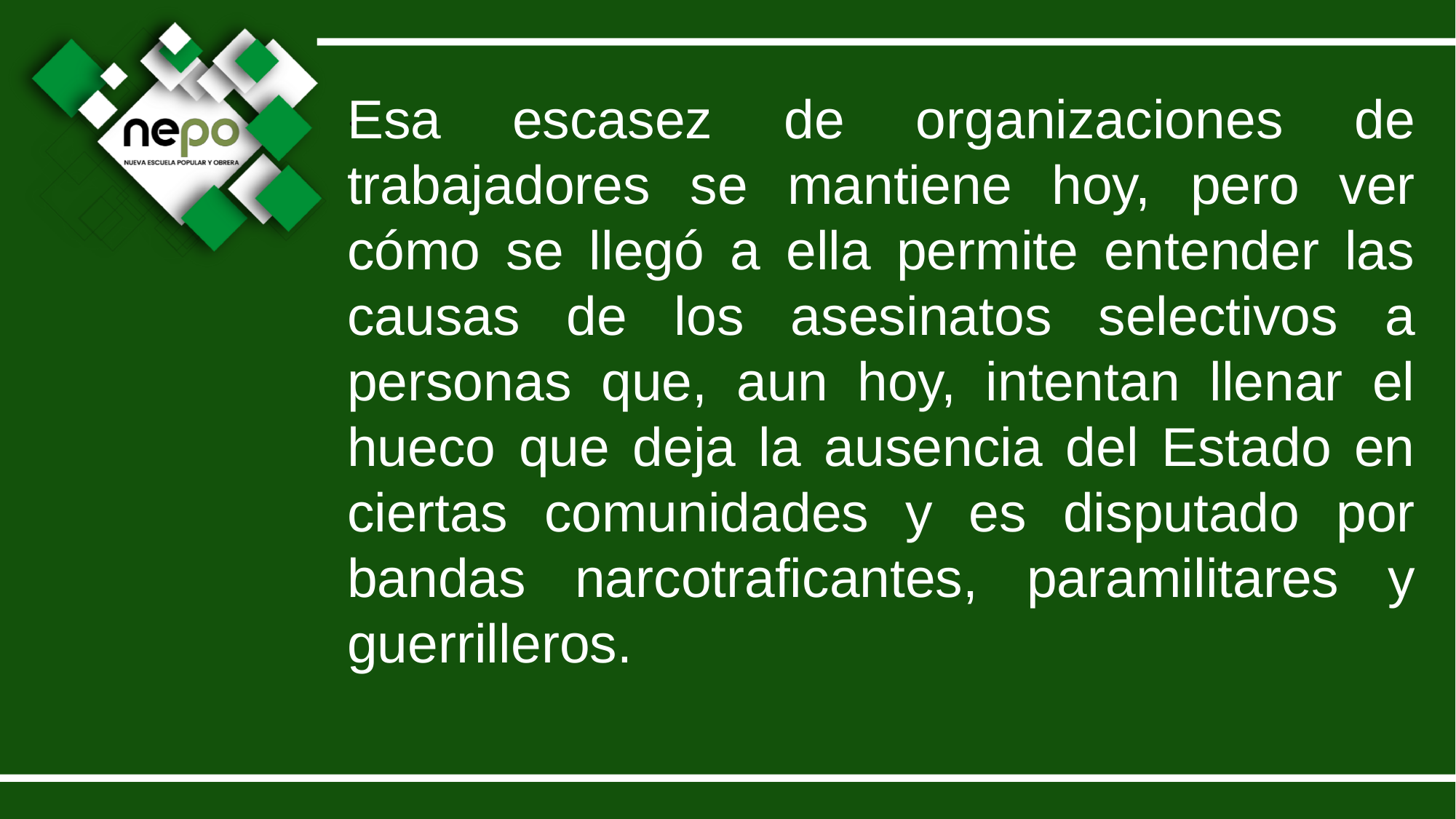

.
Esa escasez de organizaciones de trabajadores se mantiene hoy, pero ver cómo se llegó a ella permite entender las causas de los asesinatos selectivos a personas que, aun hoy, intentan llenar el hueco que deja la ausencia del Estado en ciertas comunidades y es disputado por bandas narcotraficantes, paramilitares y guerrilleros.